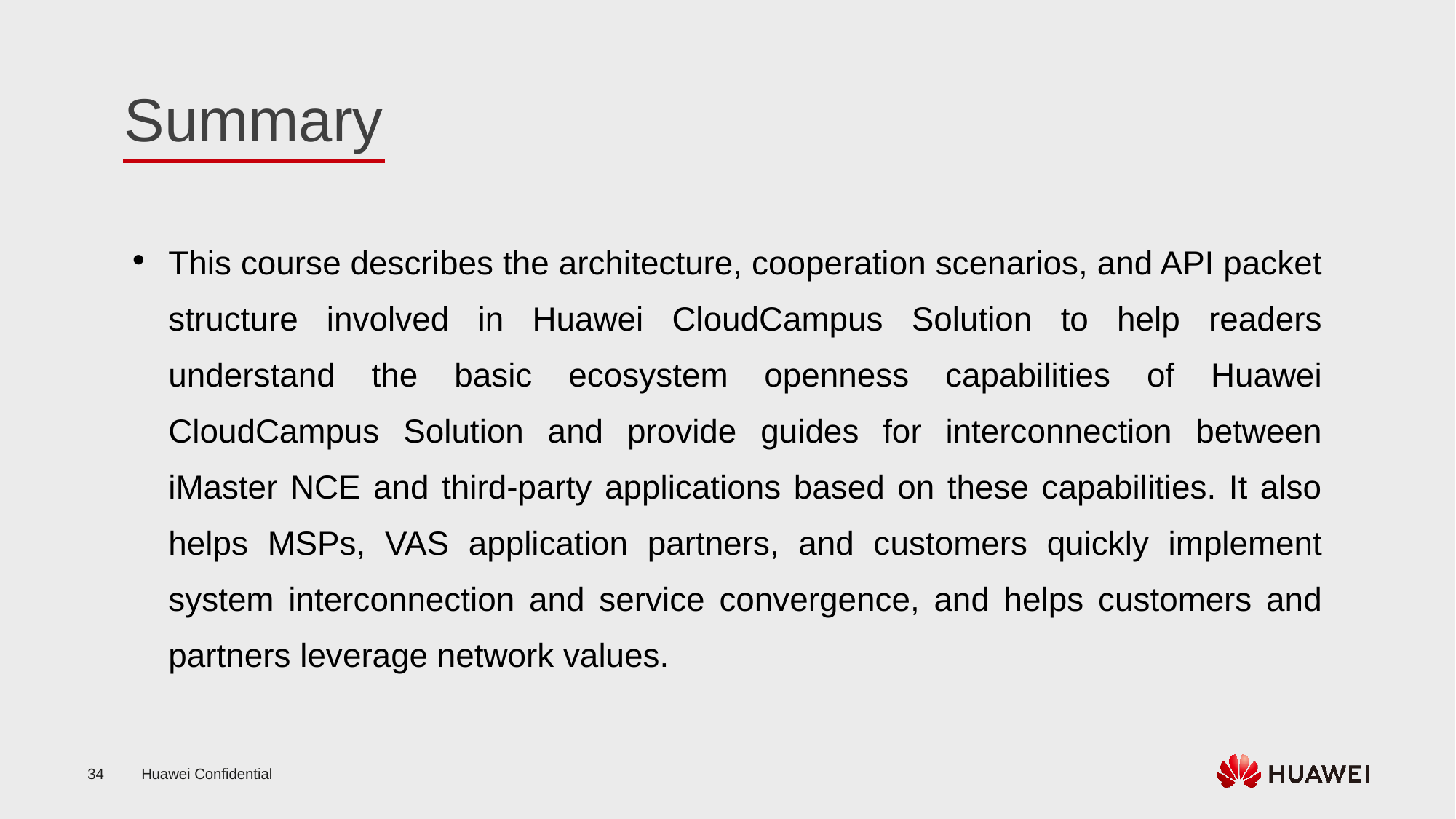

This course describes the architecture, cooperation scenarios, and API packet structure involved in Huawei CloudCampus Solution to help readers understand the basic ecosystem openness capabilities of Huawei CloudCampus Solution and provide guides for interconnection between iMaster NCE and third-party applications based on these capabilities. It also helps MSPs, VAS application partners, and customers quickly implement system interconnection and service convergence, and helps customers and partners leverage network values.